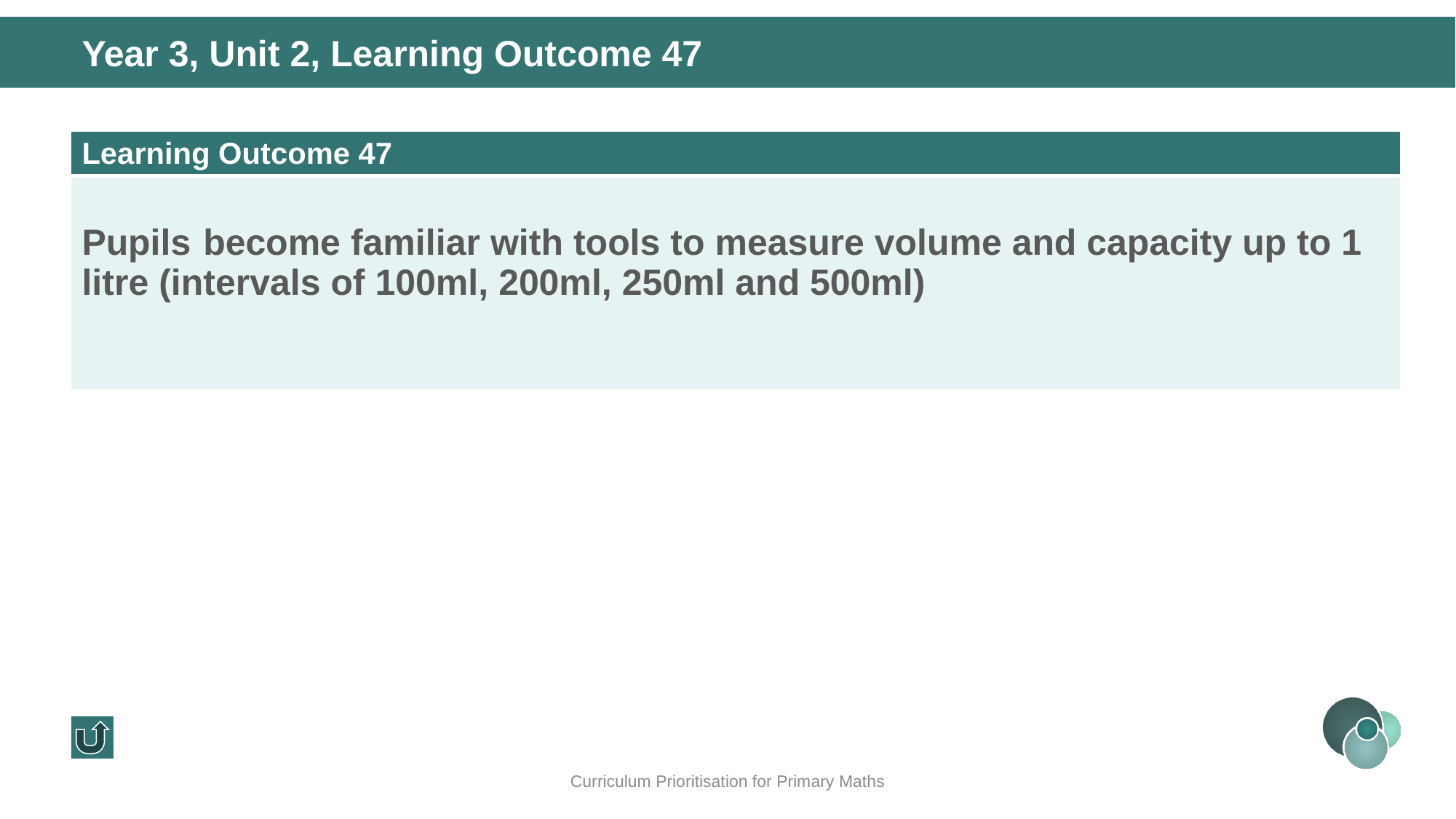

Year 3, Unit 2, Learning Outcome 47
| Learning Outcome 47 |
| --- |
| Pupils  become familiar with tools to measure volume and capacity up to 1 litre (intervals of 100ml, 200ml, 250ml and 500ml) |

Curriculum Prioritisation for Primary Maths